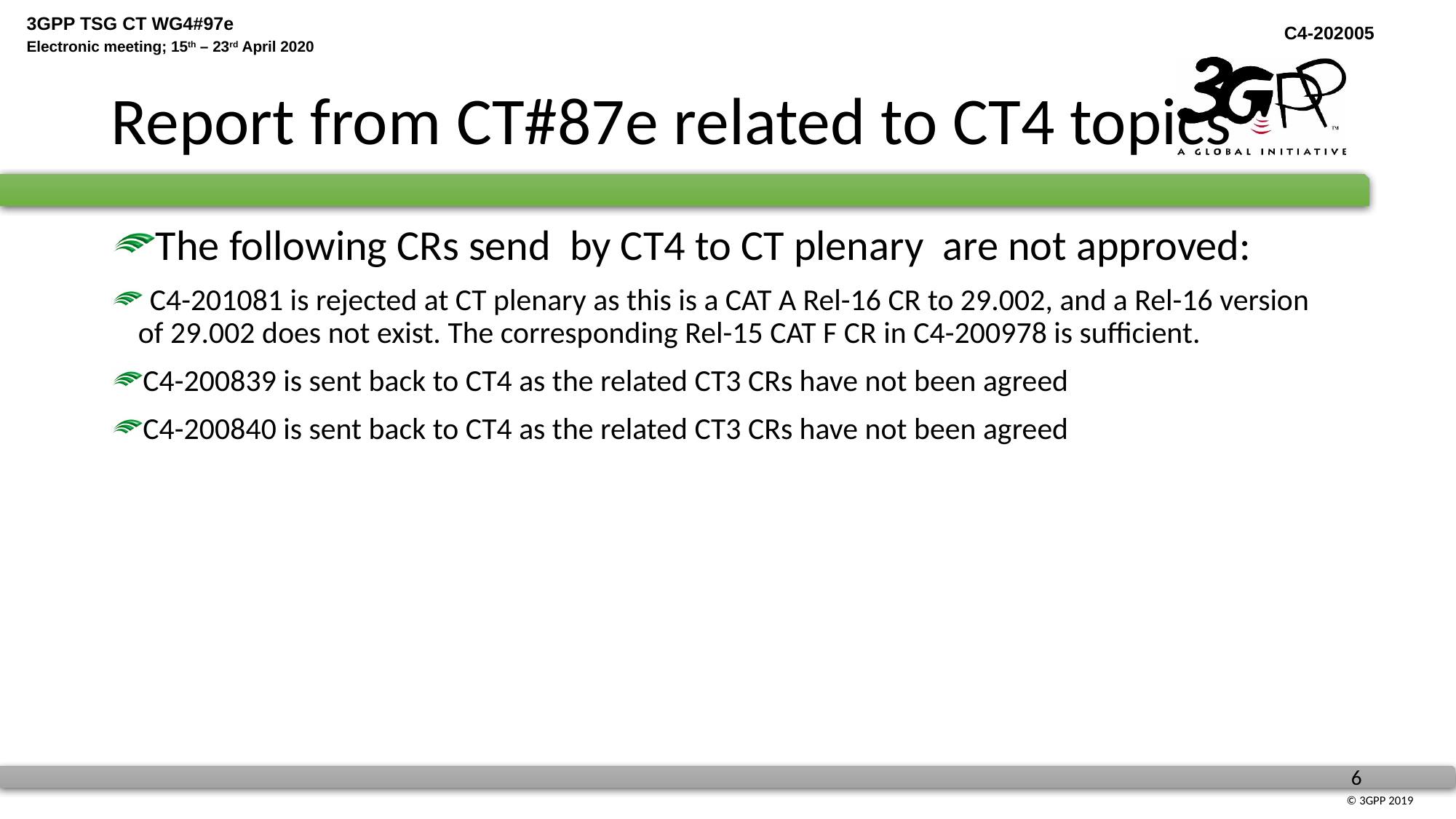

# Report from CT#87e related to CT4 topics
The following CRs send  by CT4 to CT plenary  are not approved:
 C4-201081 is rejected at CT plenary as this is a CAT A Rel-16 CR to 29.002, and a Rel-16 version of 29.002 does not exist. The corresponding Rel-15 CAT F CR in C4-200978 is sufficient.
C4-200839 is sent back to CT4 as the related CT3 CRs have not been agreed
C4-200840 is sent back to CT4 as the related CT3 CRs have not been agreed